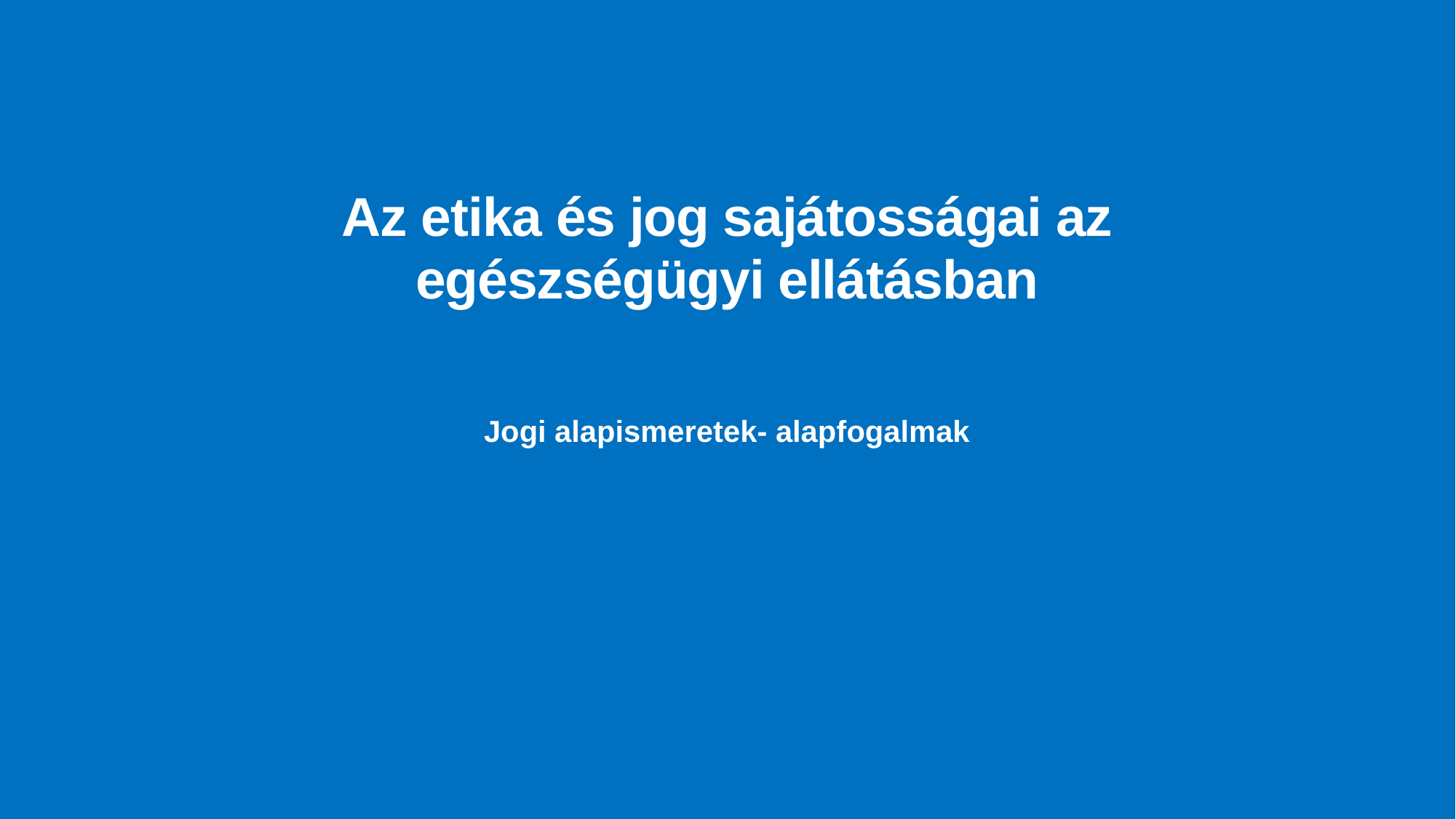

# Az etika és jog sajátosságai az egészségügyi ellátásban

Jogi alapismeretek- alapfogalmak